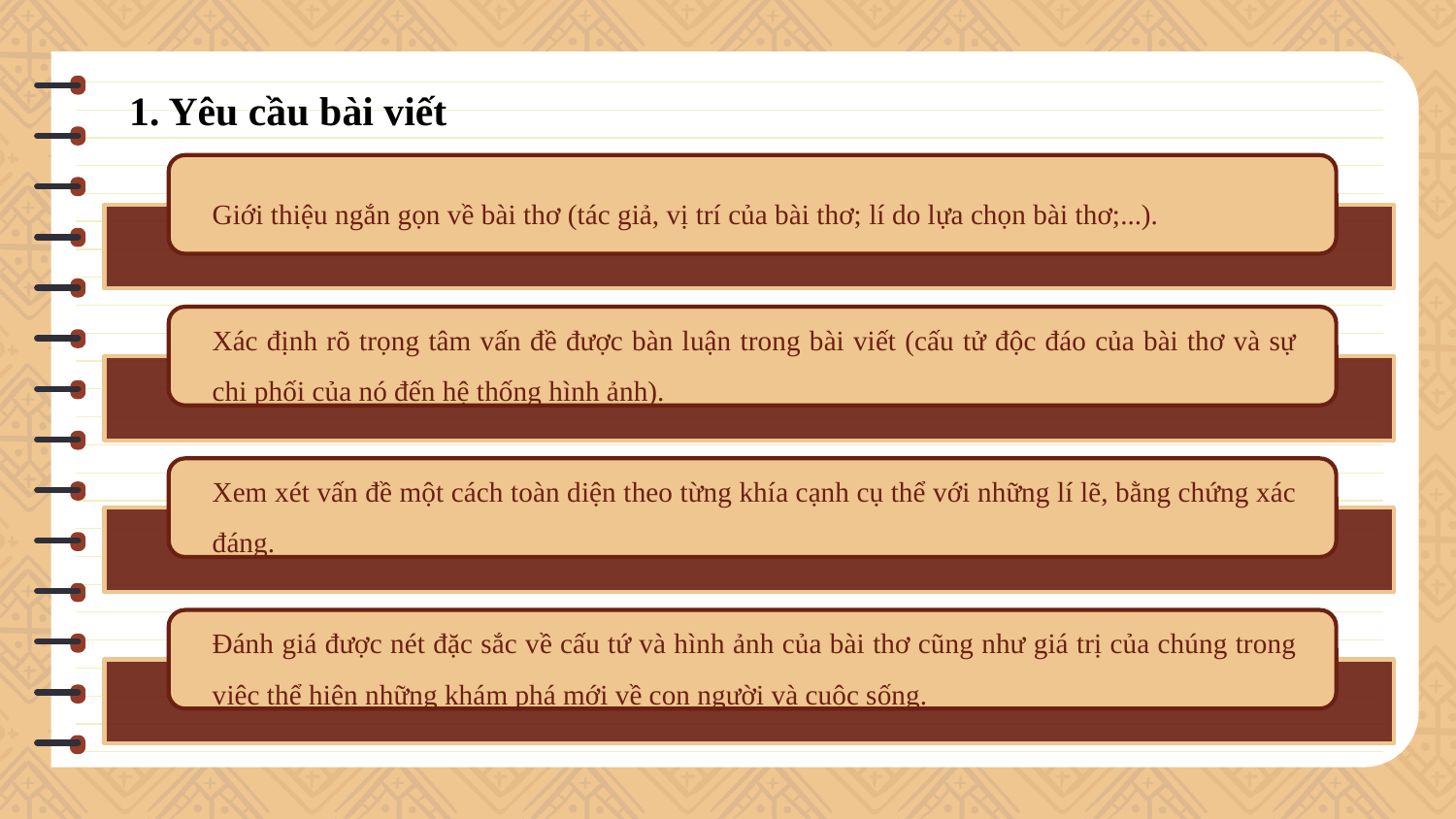

1. Yêu cầu bài viết
Giới thiệu ngắn gọn về bài thơ (tác giả, vị trí của bài thơ; lí do lựa chọn bài thơ;...).
Xác định rõ trọng tâm vấn đề được bàn luận trong bài viết (cấu tử độc đáo của bài thơ và sự chi phối của nó đến hệ thống hình ảnh).
Xem xét vấn đề một cách toàn diện theo từng khía cạnh cụ thể với những lí lẽ, bằng chứng xác đáng.
Đánh giá được nét đặc sắc về cấu tứ và hình ảnh của bài thơ cũng như giá trị của chúng trong việc thể hiện những khám phá mới về con người và cuộc sống.